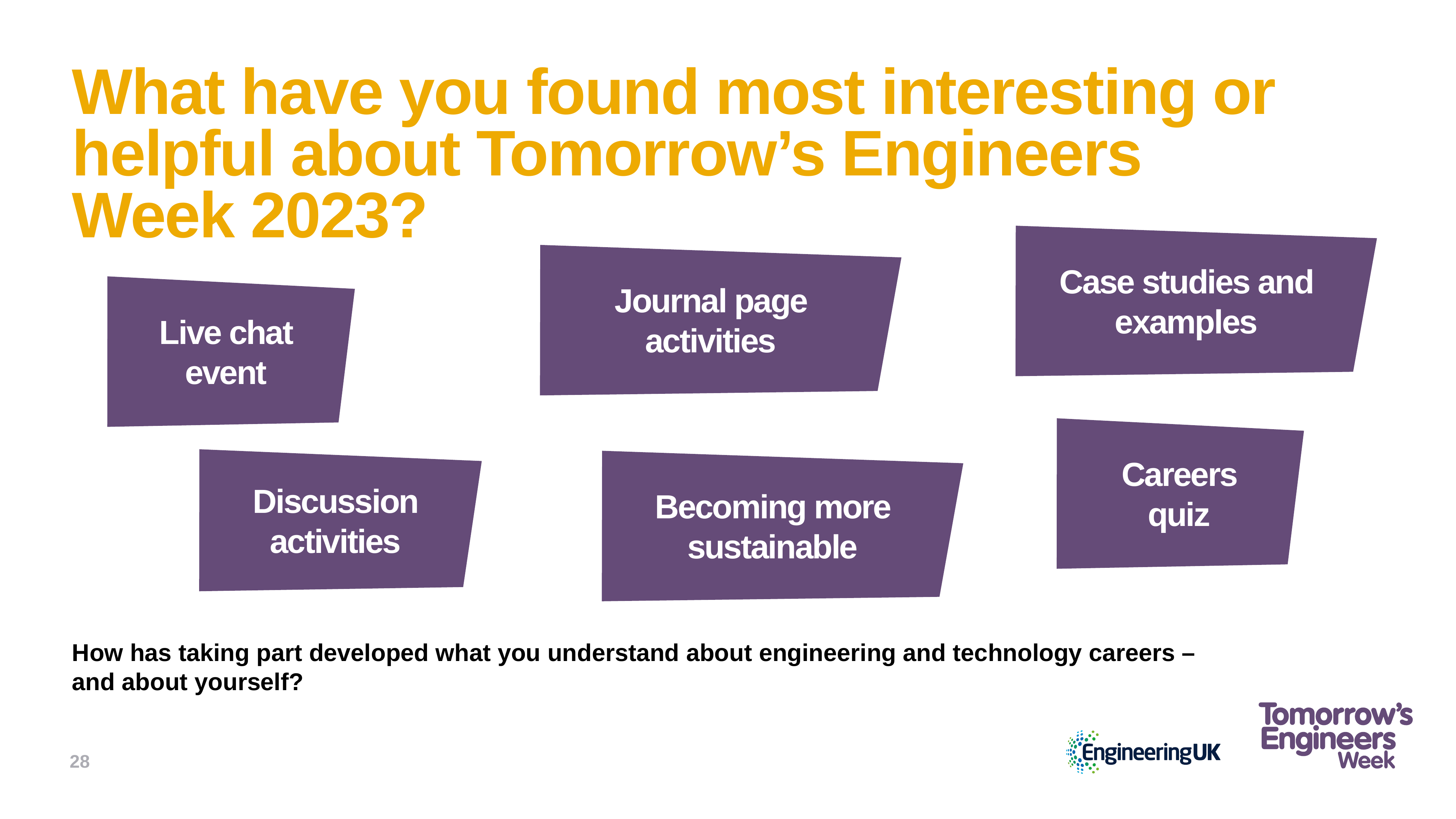

# What have you found most interesting or helpful about Tomorrow’s Engineers Week 2023?

Case studies and examples

Journal page activities

Live chat event

Careers quiz

Discussion activities

Becoming more sustainable
How has taking part developed what you understand about engineering and technology careers – and about yourself?
28